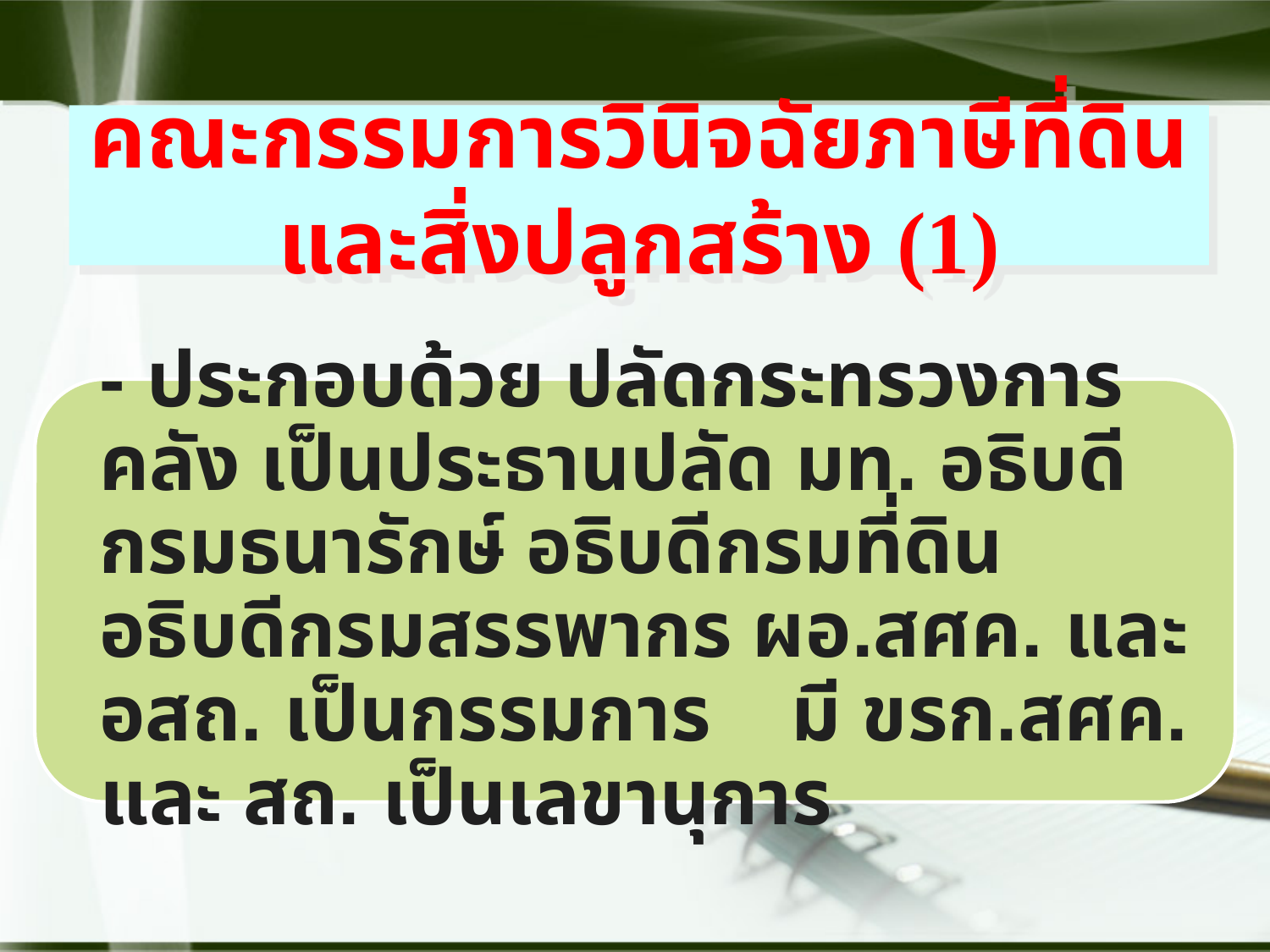

# คณะกรรมการวินิจฉัยภาษีที่ดินและสิ่งปลูกสร้าง (1)
- ประกอบด้วย ปลัดกระทรวงการคลัง เป็นประธานปลัด มท. อธิบดีกรมธนารักษ์ อธิบดีกรมที่ดินอธิบดีกรมสรรพากร ผอ.สศค. และ อสถ. เป็นกรรมการ    มี ขรก.สศค. และ สถ. เป็นเลขานุการ